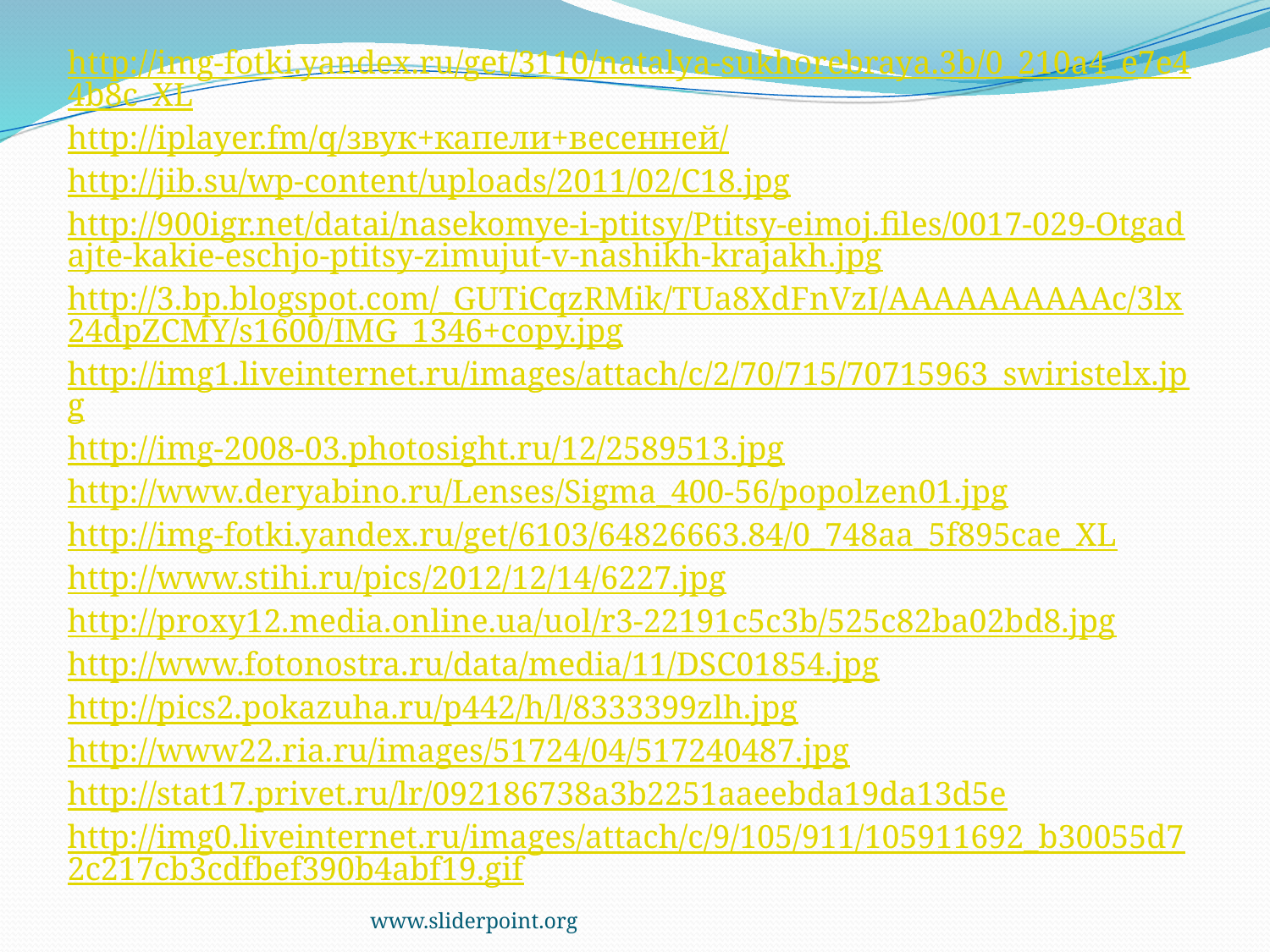

http://img-fotki.yandex.ru/get/3110/natalya-sukhorebraya.3b/0_210a4_e7e44b8c_XL
http://iplayer.fm/q/звук+капели+весенней/
http://jib.su/wp-content/uploads/2011/02/C18.jpg
http://900igr.net/datai/nasekomye-i-ptitsy/Ptitsy-eimoj.files/0017-029-Otgadajte-kakie-eschjo-ptitsy-zimujut-v-nashikh-krajakh.jpg
http://3.bp.blogspot.com/_GUTiCqzRMik/TUa8XdFnVzI/AAAAAAAAAAc/3lx24dpZCMY/s1600/IMG_1346+copy.jpg
http://img1.liveinternet.ru/images/attach/c/2/70/715/70715963_swiristelx.jpg
http://img-2008-03.photosight.ru/12/2589513.jpg
http://www.deryabino.ru/Lenses/Sigma_400-56/popolzen01.jpg
http://img-fotki.yandex.ru/get/6103/64826663.84/0_748aa_5f895cae_XL
http://www.stihi.ru/pics/2012/12/14/6227.jpg
http://proxy12.media.online.ua/uol/r3-22191c5c3b/525c82ba02bd8.jpg
http://www.fotonostra.ru/data/media/11/DSC01854.jpg
http://pics2.pokazuha.ru/p442/h/l/8333399zlh.jpg
http://www22.ria.ru/images/51724/04/517240487.jpg
http://stat17.privet.ru/lr/092186738a3b2251aaeebda19da13d5e
http://img0.liveinternet.ru/images/attach/c/9/105/911/105911692_b30055d72c217cb3cdfbef390b4abf19.gif
www.sliderpoint.org